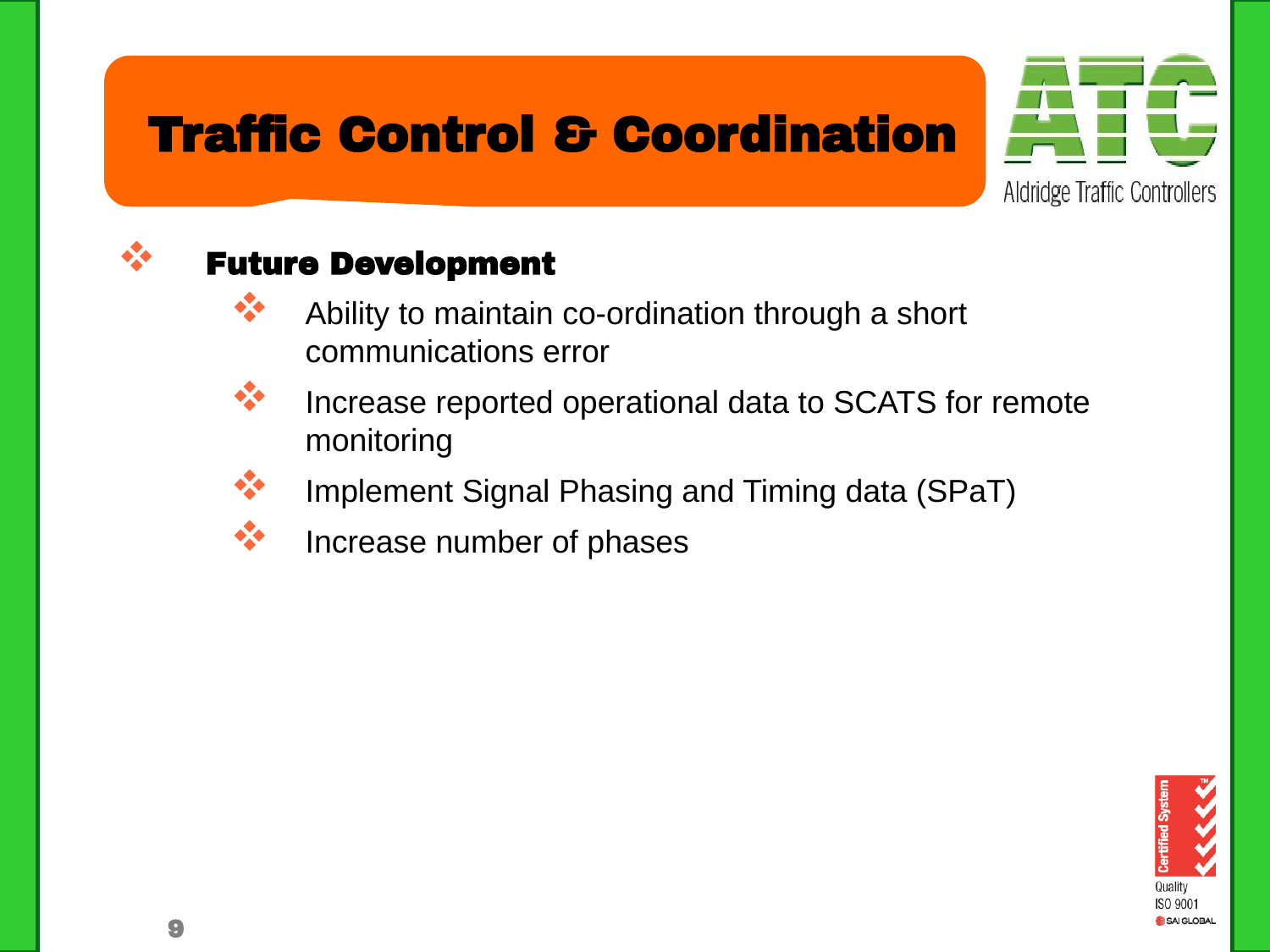

# Traffic Control & Coordination
Future Development
Ability to maintain co-ordination through a short communications error
Increase reported operational data to SCATS for remote monitoring
Implement Signal Phasing and Timing data (SPaT)
Increase number of phases

9